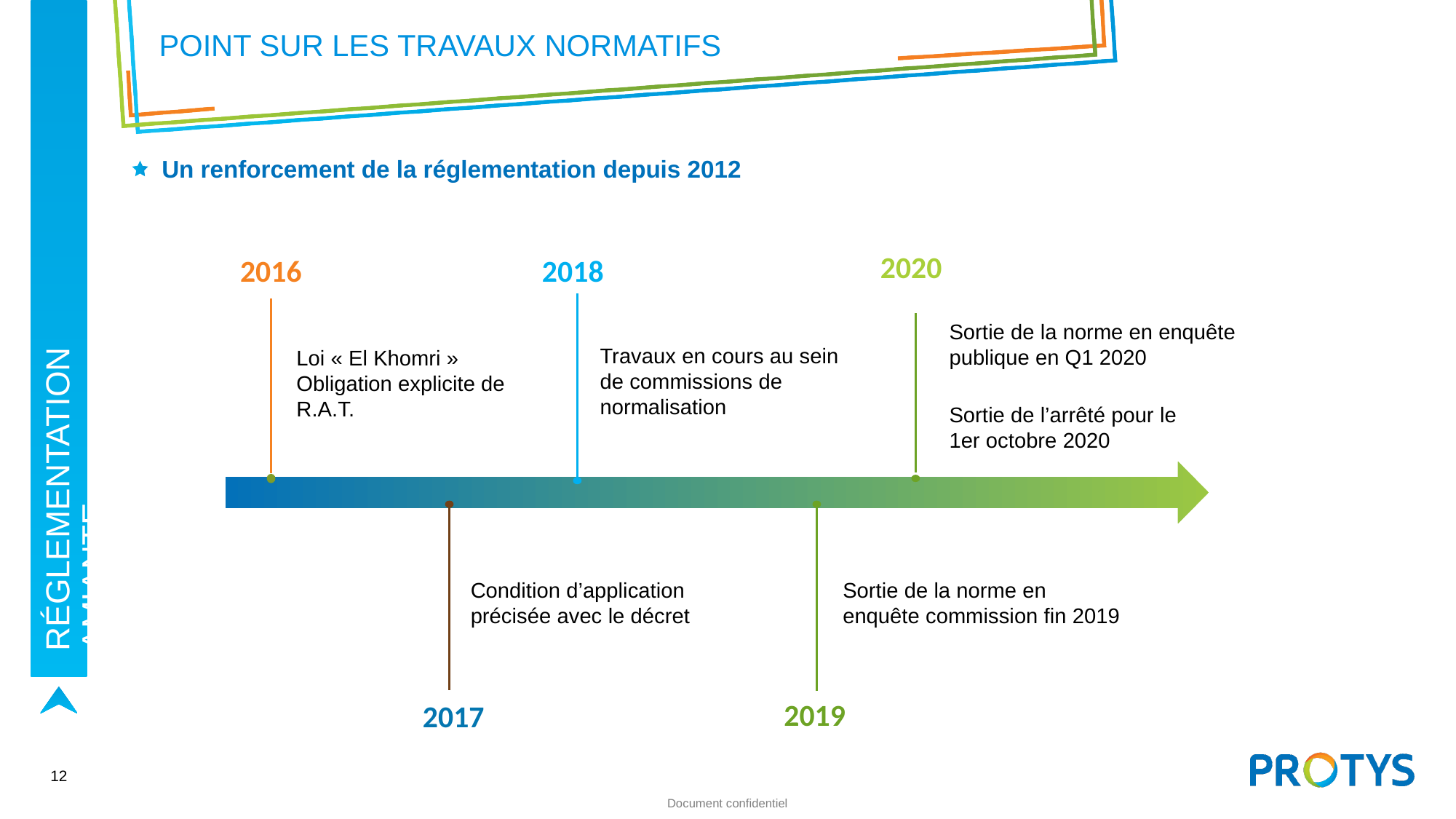

# Point sur les travaux normatifs
Un renforcement de la réglementation depuis 2012
2020
2016
2018

Sortie de la norme en enquête publique en Q1 2020
Travaux en cours au sein de commissions de normalisation
Loi « El Khomri »
Obligation explicite de R.A.T.
Sortie de l’arrêté pour le 1er octobre 2020
RÉGLEMENTATION AMIANTE

2019

2017
Condition d’application précisée avec le décret
Sortie de la norme en enquête commission fin 2019
12